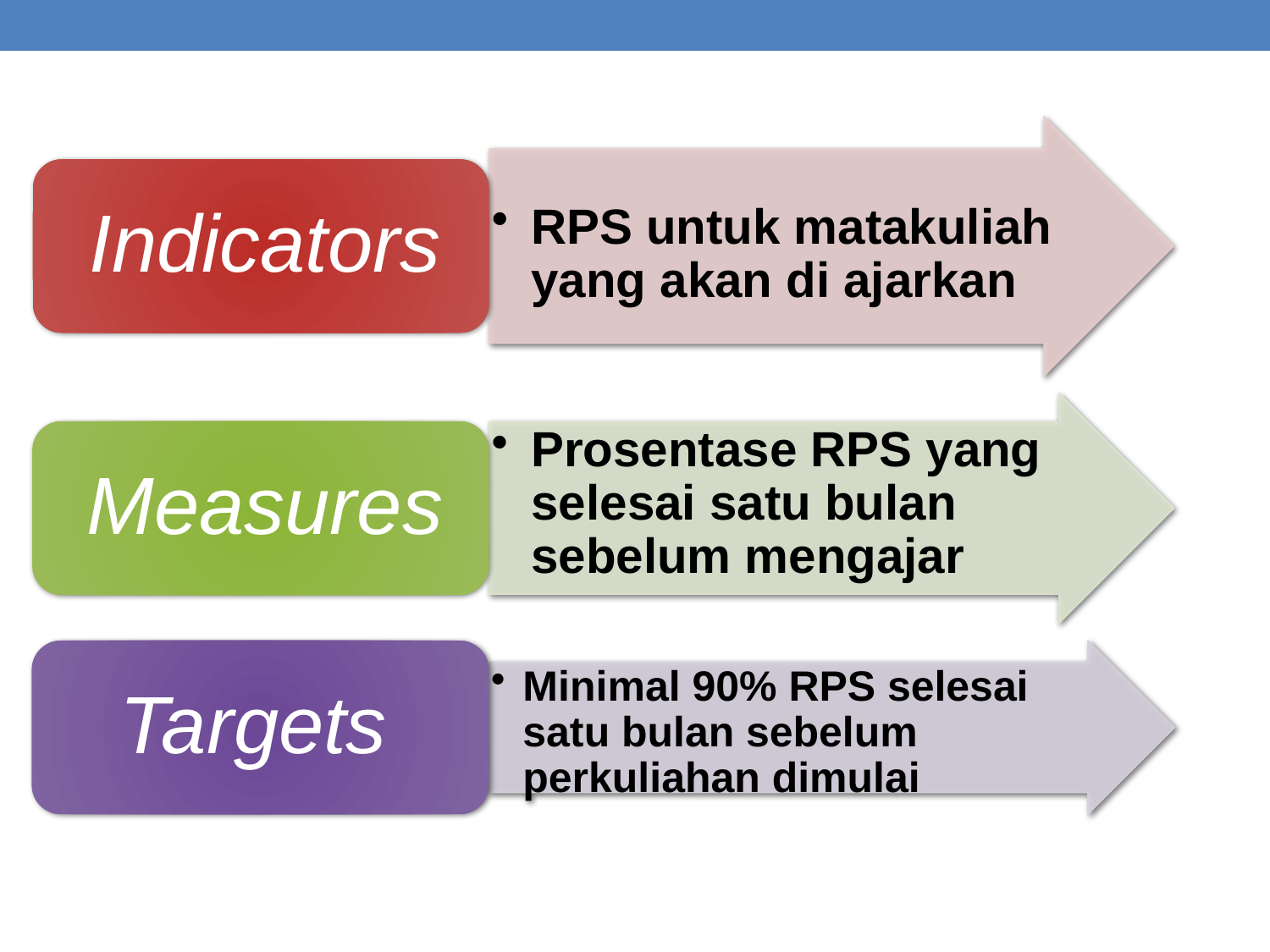

RPS untuk matakuliah yang akan di ajarkan
Indicators
Prosentase RPS yang selesai satu bulan sebelum mengajar
Measures
Minimal 90% RPS selesai satu bulan sebelum perkuliahan dimulai
Targets